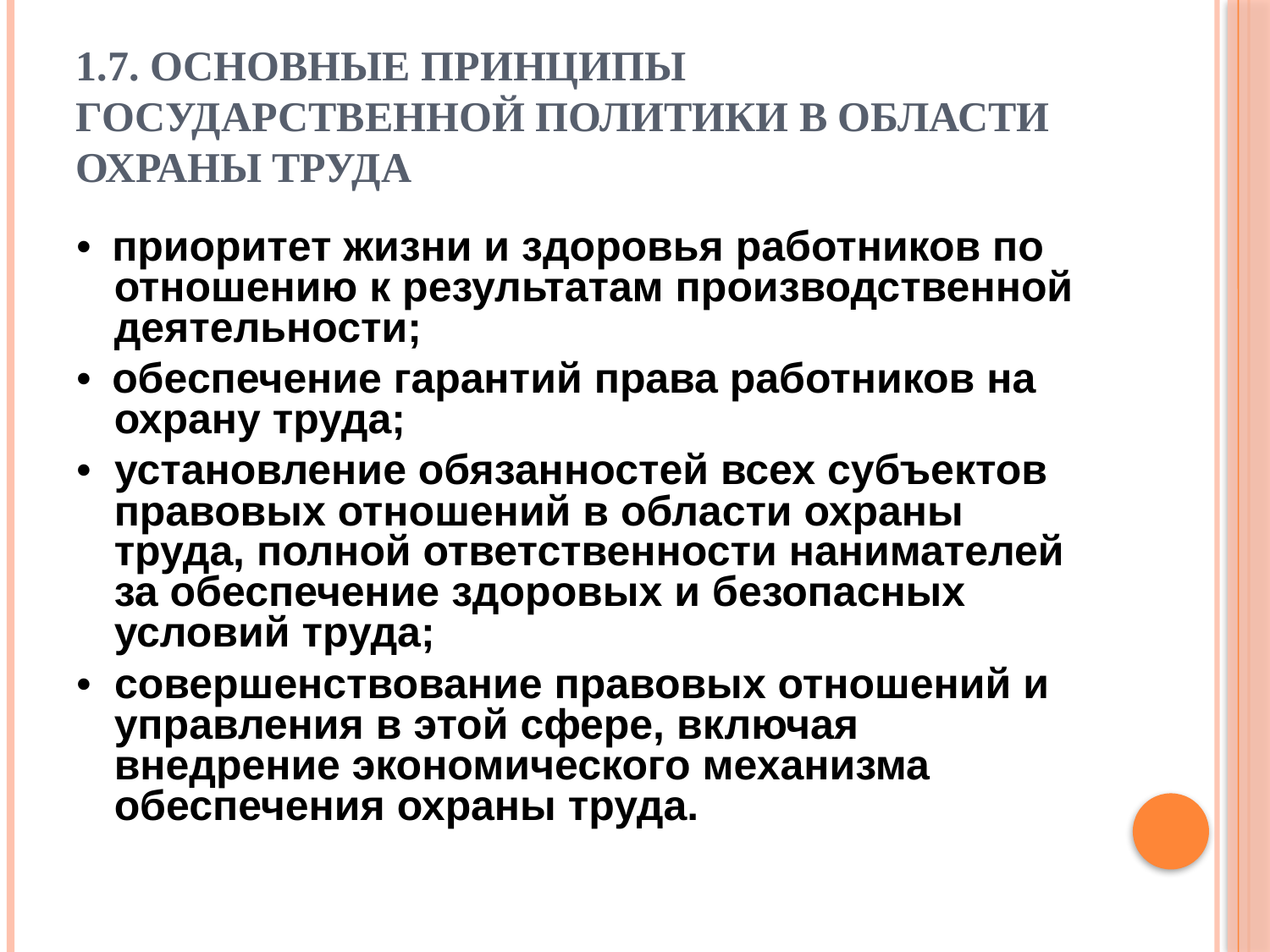

# 1.7. Основные принципы  государственной политики в области охраны труда
•  приоритет жизни и здоровья работников по отношению к результатам производственной деятельности;
•  обеспечение гарантий права работников на охрану труда;
•  установление обязанностей всех субъектов правовых отношений в области охраны труда, полной ответственности нанимателей за обеспечение здоровых и безопасных условий труда;
•  совершенствование правовых отношений и управления в этой сфере, включая внедрение экономического механизма обеспечения охраны труда.